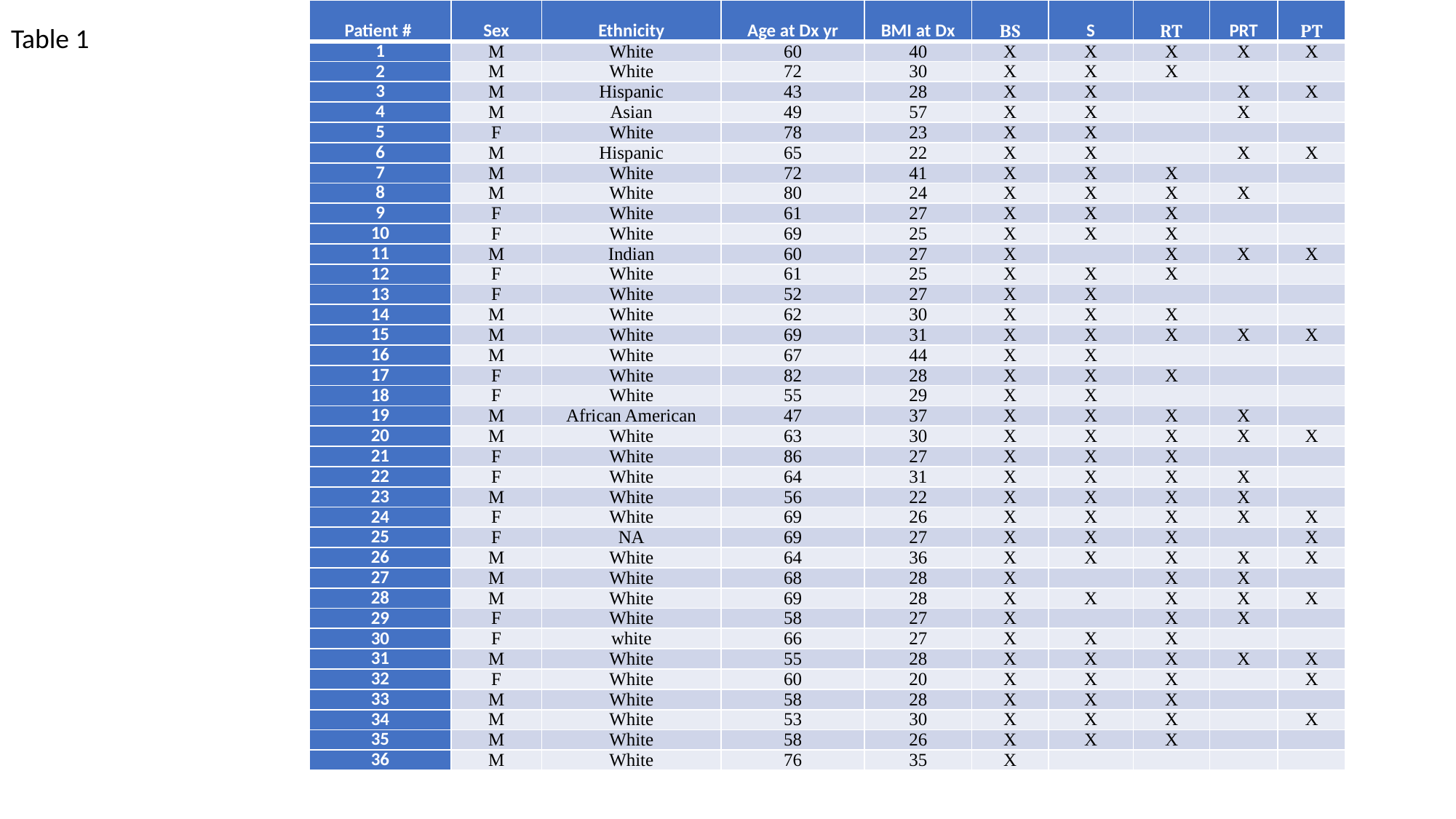

# Table 1
| Patient # | Sex | Ethnicity | Age at Dx yr | BMI at Dx | BS | S | RT | PRT | PT |
| --- | --- | --- | --- | --- | --- | --- | --- | --- | --- |
| 1 | M | White | 60 | 40 | X | X | X | X | X |
| 2 | M | White | 72 | 30 | X | X | X |  |  |
| 3 | M | Hispanic | 43 | 28 | X | X |  | X | X |
| 4 | M | Asian | 49 | 57 | X | X |  | X |  |
| 5 | F | White | 78 | 23 | X | X |  |  |  |
| 6 | M | Hispanic | 65 | 22 | X | X |  | X | X |
| 7 | M | White | 72 | 41 | X | X | X |  |  |
| 8 | M | White | 80 | 24 | X | X | X | X |  |
| 9 | F | White | 61 | 27 | X | X | X |  |  |
| 10 | F | White | 69 | 25 | X | X | X |  |  |
| 11 | M | Indian | 60 | 27 | X |  | X | X | X |
| 12 | F | White | 61 | 25 | X | X | X |  |  |
| 13 | F | White | 52 | 27 | X | X |  |  |  |
| 14 | M | White | 62 | 30 | X | X | X |  |  |
| 15 | M | White | 69 | 31 | X | X | X | X | X |
| 16 | M | White | 67 | 44 | X | X |  |  |  |
| 17 | F | White | 82 | 28 | X | X | X |  |  |
| 18 | F | White | 55 | 29 | X | X |  |  |  |
| 19 | M | African American | 47 | 37 | X | X | X | X |  |
| 20 | M | White | 63 | 30 | X | X | X | X | X |
| 21 | F | White | 86 | 27 | X | X | X |  |  |
| 22 | F | White | 64 | 31 | X | X | X | X |  |
| 23 | M | White | 56 | 22 | X | X | X | X |  |
| 24 | F | White | 69 | 26 | X | X | X | X | X |
| 25 | F | NA | 69 | 27 | X | X | X |  | X |
| 26 | M | White | 64 | 36 | X | X | X | X | X |
| 27 | M | White | 68 | 28 | X |  | X | X |  |
| 28 | M | White | 69 | 28 | X | X | X | X | X |
| 29 | F | White | 58 | 27 | X |  | X | X |  |
| 30 | F | white | 66 | 27 | X | X | X |  |  |
| 31 | M | White | 55 | 28 | X | X | X | X | X |
| 32 | F | White | 60 | 20 | X | X | X |  | X |
| 33 | M | White | 58 | 28 | X | X | X |  |  |
| 34 | M | White | 53 | 30 | X | X | X |  | X |
| 35 | M | White | 58 | 26 | X | X | X |  |  |
| 36 | M | White | 76 | 35 | X |  |  |  |  |